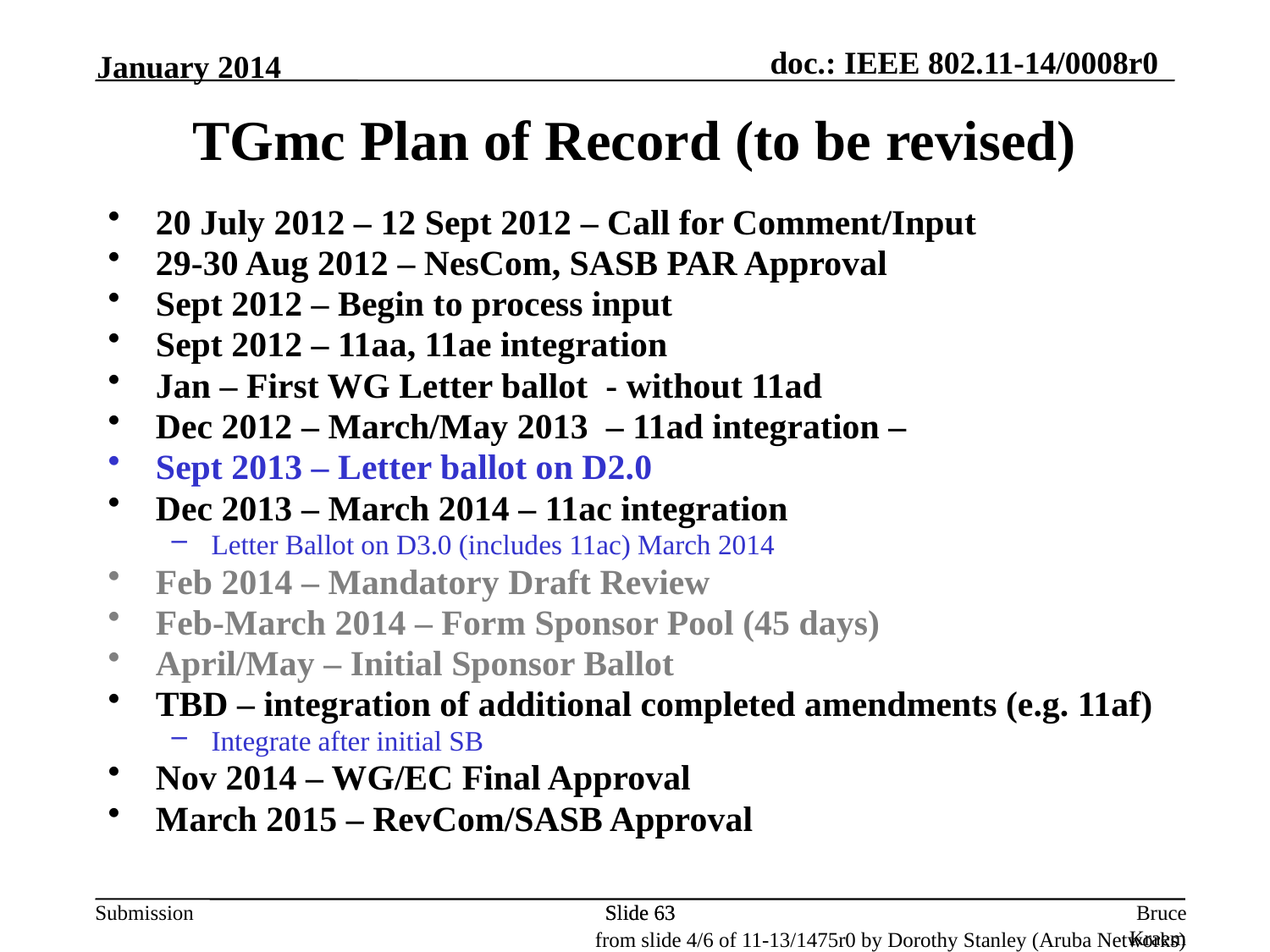

January 2014
TGmc Plan of Record (to be revised)
20 July 2012 – 12 Sept 2012 – Call for Comment/Input
29-30 Aug 2012 – NesCom, SASB PAR Approval
Sept 2012 – Begin to process input
Sept 2012 – 11aa, 11ae integration
Jan – First WG Letter ballot  - without 11ad
Dec 2012 – March/May 2013  – 11ad integration –
Sept 2013 – Letter ballot on D2.0
Dec 2013 – March 2014 – 11ac integration
Letter Ballot on D3.0 (includes 11ac) March 2014
Feb 2014 – Mandatory Draft Review
Feb-March 2014 – Form Sponsor Pool (45 days)
April/May – Initial Sponsor Ballot
TBD – integration of additional completed amendments (e.g. 11af)
Integrate after initial SB
Nov 2014 – WG/EC Final Approval
March 2015 – RevCom/SASB Approval
Slide 63
Slide 63
Bruce Kraemer, Marvell
from slide 4/6 of 11-13/1475r0 by Dorothy Stanley (Aruba Networks)